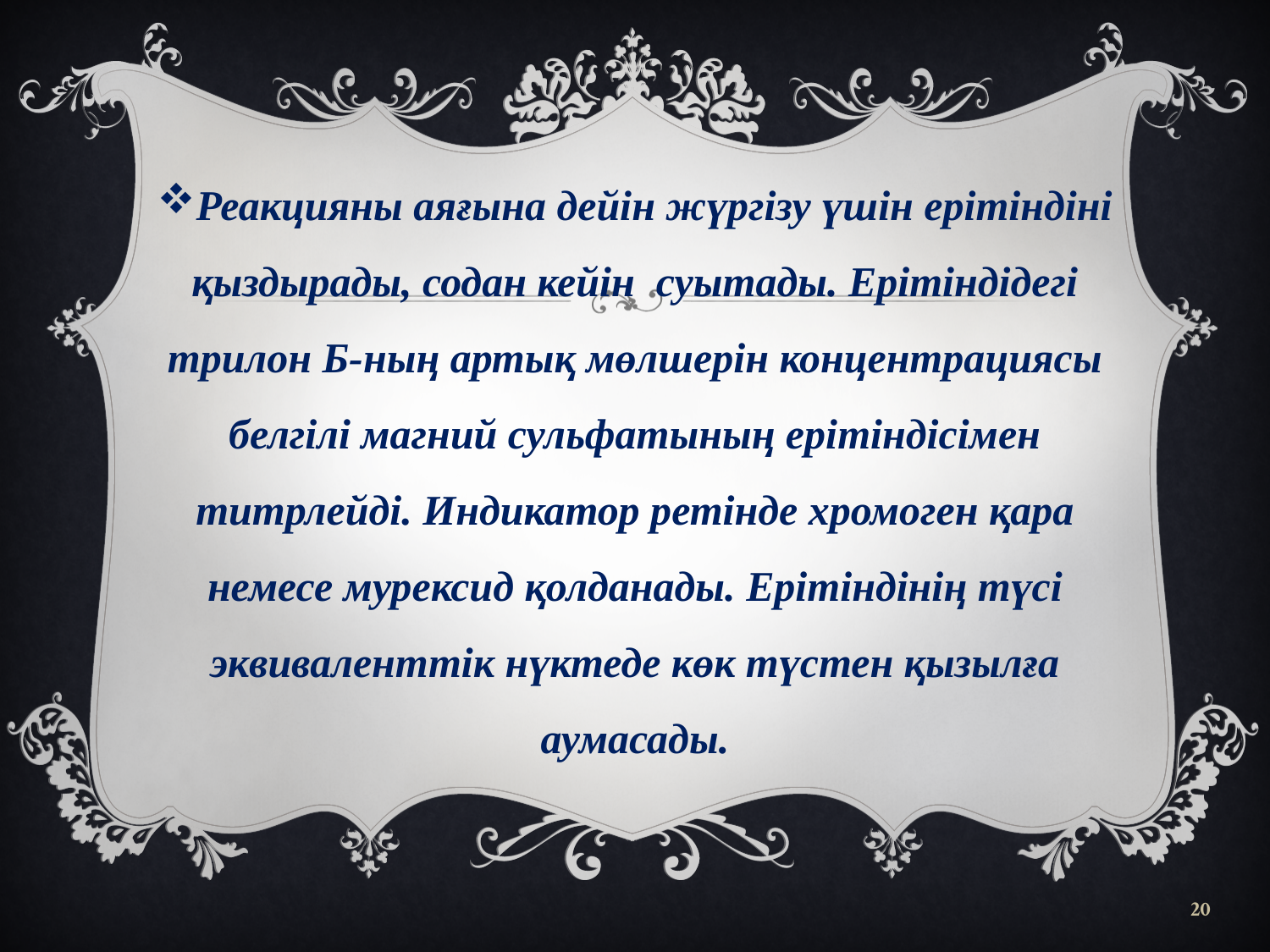

Реакцияны аяғына дейін жүргізу үшін ерітіндіні қыздырады, содан кейін  суытады. Ерітіндідегі трилон Б-ның артық мөлшерін концентрациясы белгілі магний сульфатының ерітіндісімен титрлейді. Индикатор ретінде хромоген қара немесе мурексид қолданады. Ерітіндінің түсі эквиваленттік нүктеде көк түстен қызылға аумасады.
20